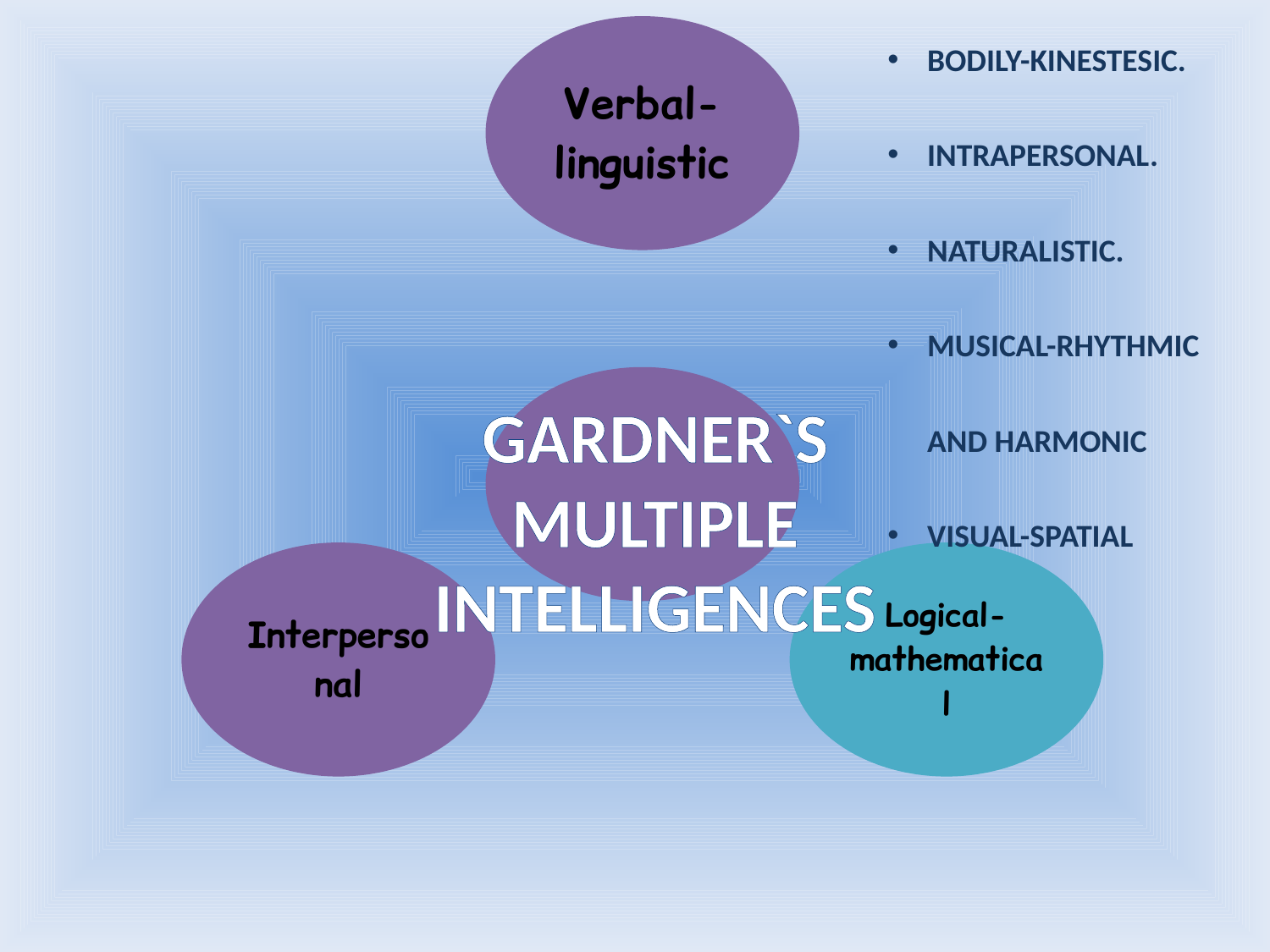

BODILY-KINESTESIC.
INTRAPERSONAL.
NATURALISTIC.
MUSICAL-RHYTHMIC AND HARMONIC
VISUAL-SPATIAL
Verbal-linguistic
GARDNER`S MULTIPLE INTELLIGENCES